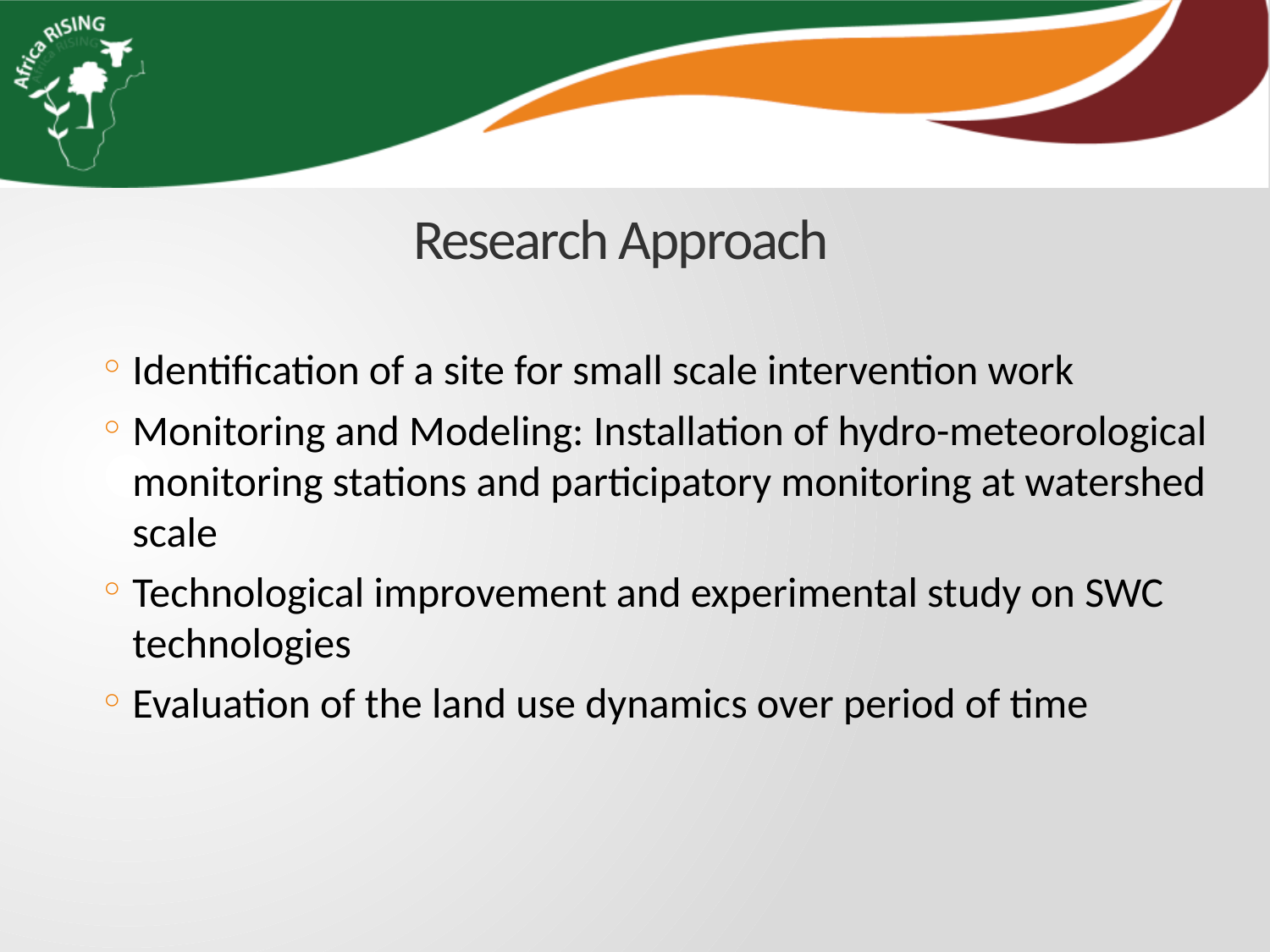

# Research Approach
Identification of a site for small scale intervention work
Monitoring and Modeling: Installation of hydro-meteorological monitoring stations and participatory monitoring at watershed scale
Technological improvement and experimental study on SWC technologies
Evaluation of the land use dynamics over period of time